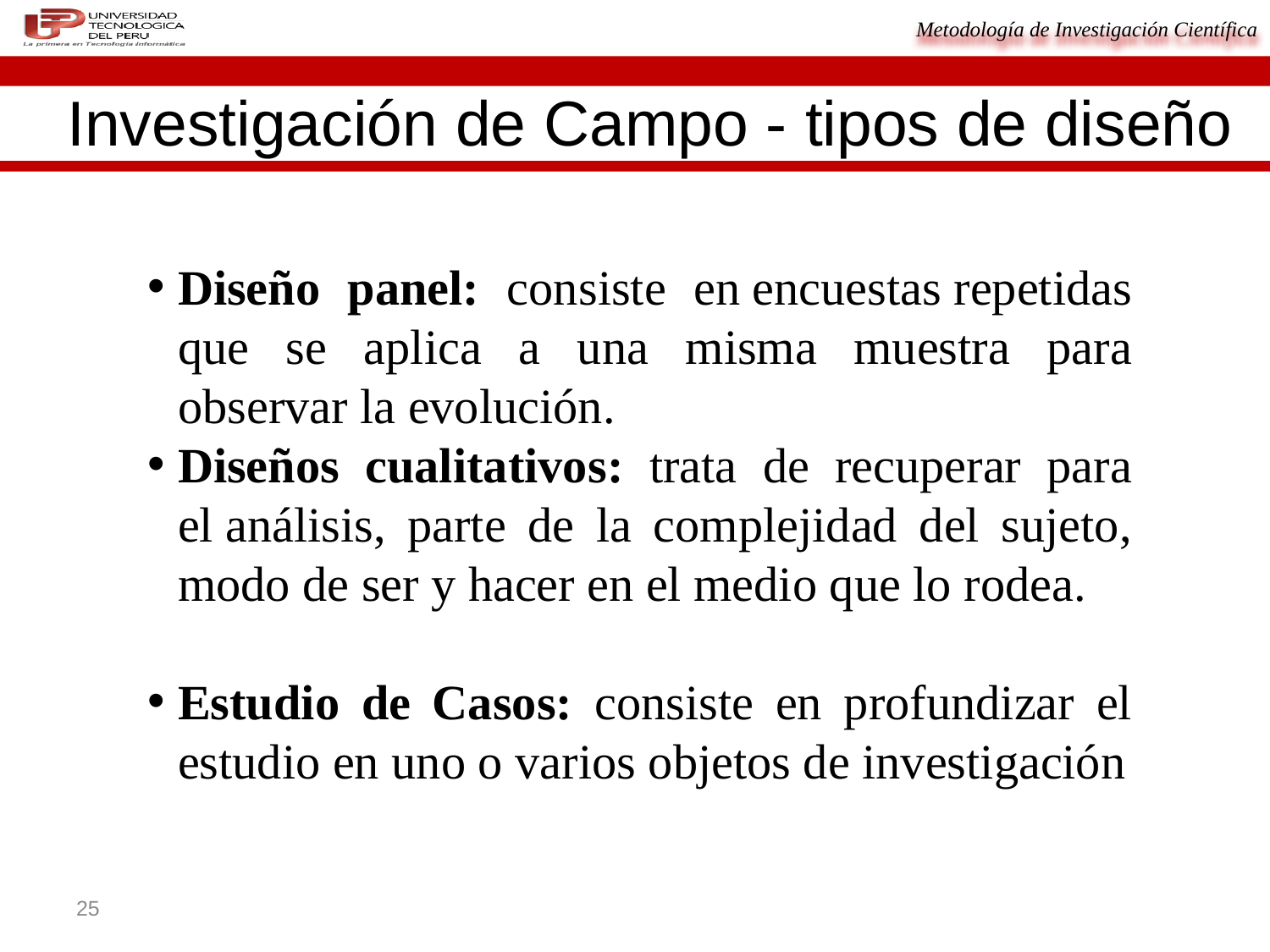

Investigación de Campo - tipos de diseño

Diseño panel: consiste en encuestas repetidas que se aplica a una misma muestra para observar la evolución.
Diseños cualitativos: trata de recuperar para el análisis, parte de la complejidad del sujeto, modo de ser y hacer en el medio que lo rodea.

Estudio de Casos: consiste en profundizar el estudio en uno o varios objetos de investigación
25